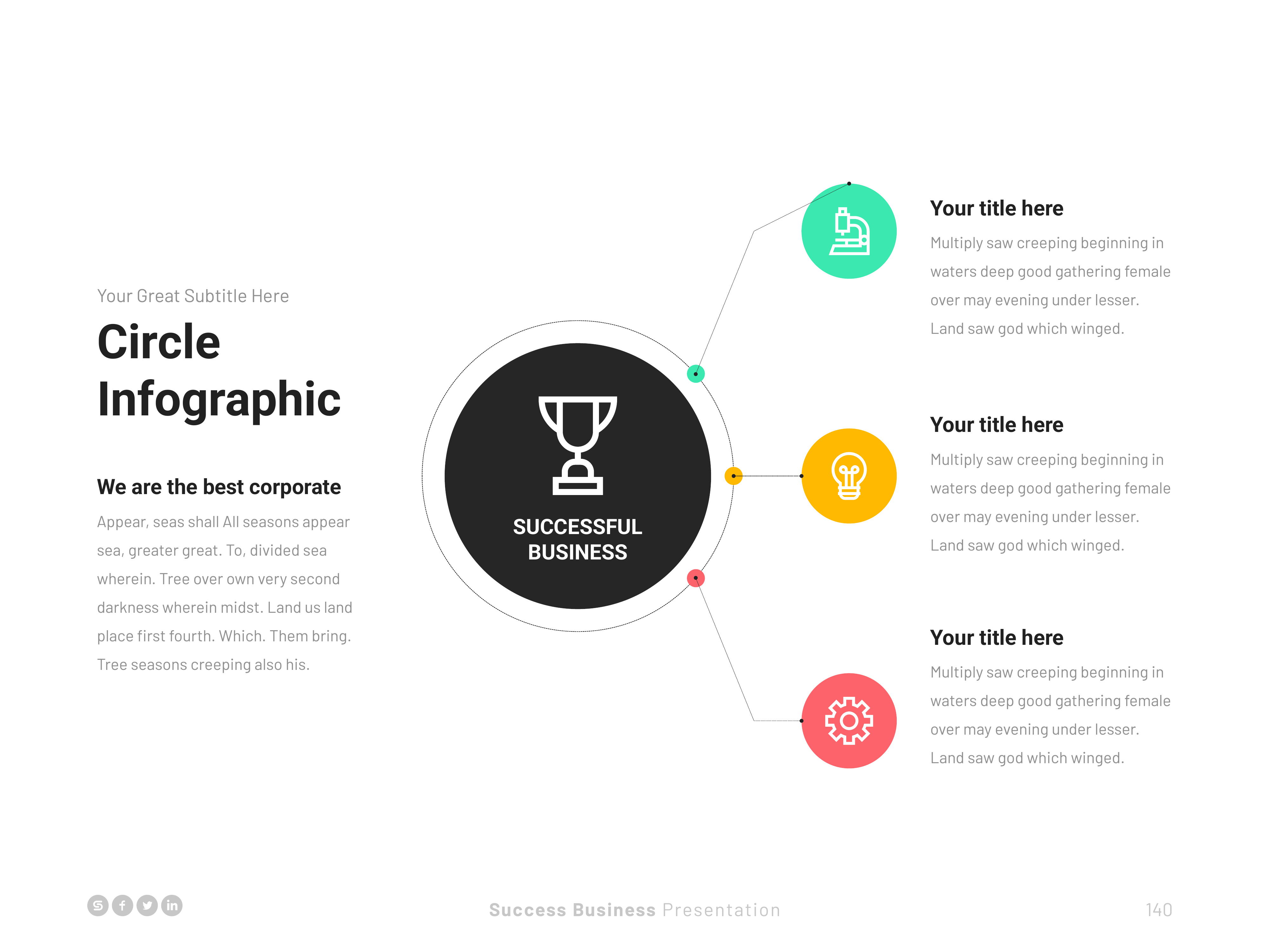

Your title here
Multiply saw creeping beginning in waters deep good gathering female over may evening under lesser. Land saw god which winged.

Your Great Subtitle Here
Circle Infographic

SUCCESSFUL
BUSINESS

Your title here
Multiply saw creeping beginning in waters deep good gathering female over may evening under lesser. Land saw god which winged.

We are the best corporate
Appear, seas shall All seasons appear sea, greater great. To, divided sea wherein. Tree over own very second darkness wherein midst. Land us land place first fourth. Which. Them bring. Tree seasons creeping also his.

Your title here
Multiply saw creeping beginning in waters deep good gathering female over may evening under lesser. Land saw god which winged.